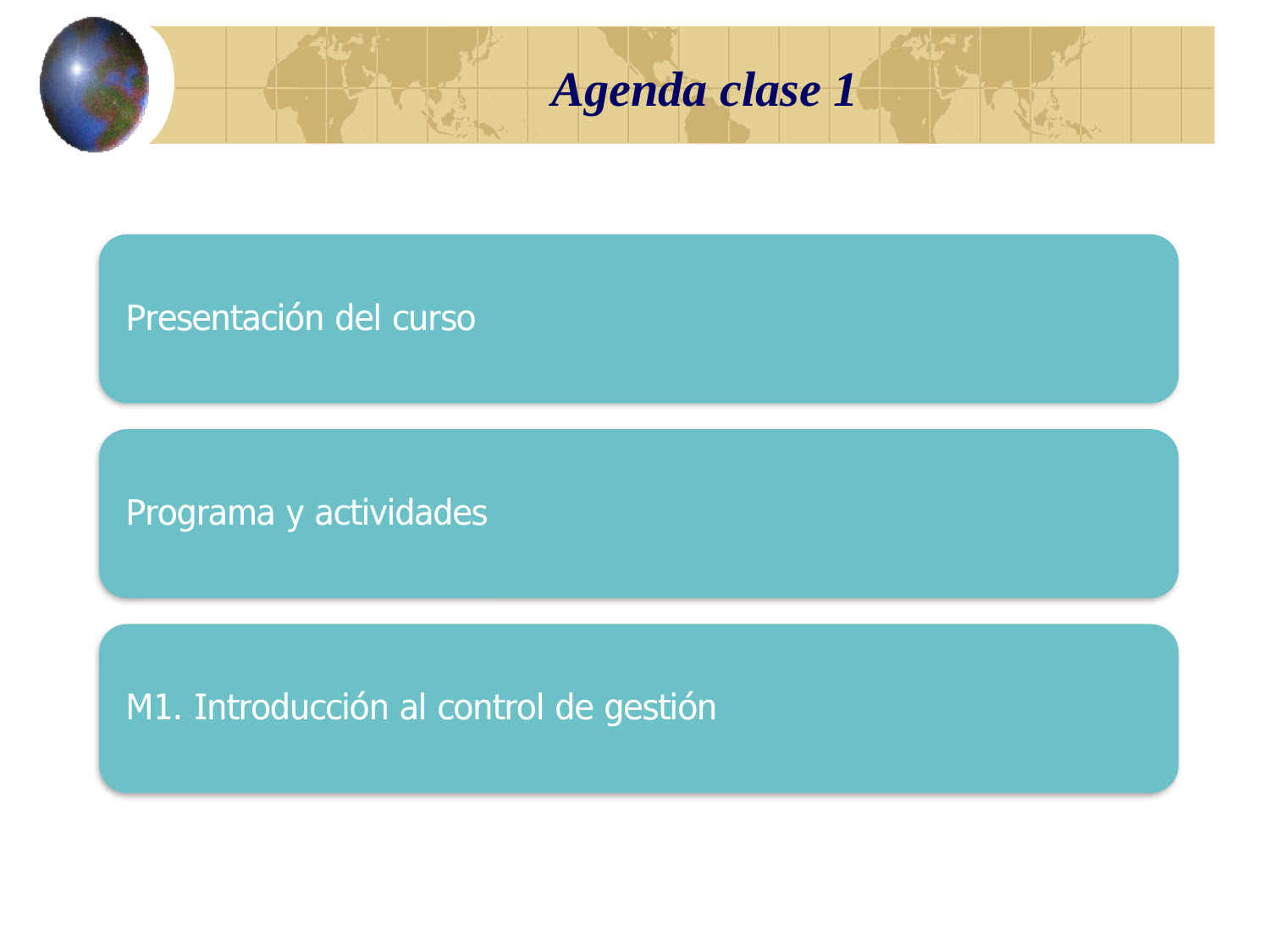

# Agenda clase 1
Presentación del curso
Programa y actividades
M1. Introducción al control de gestión